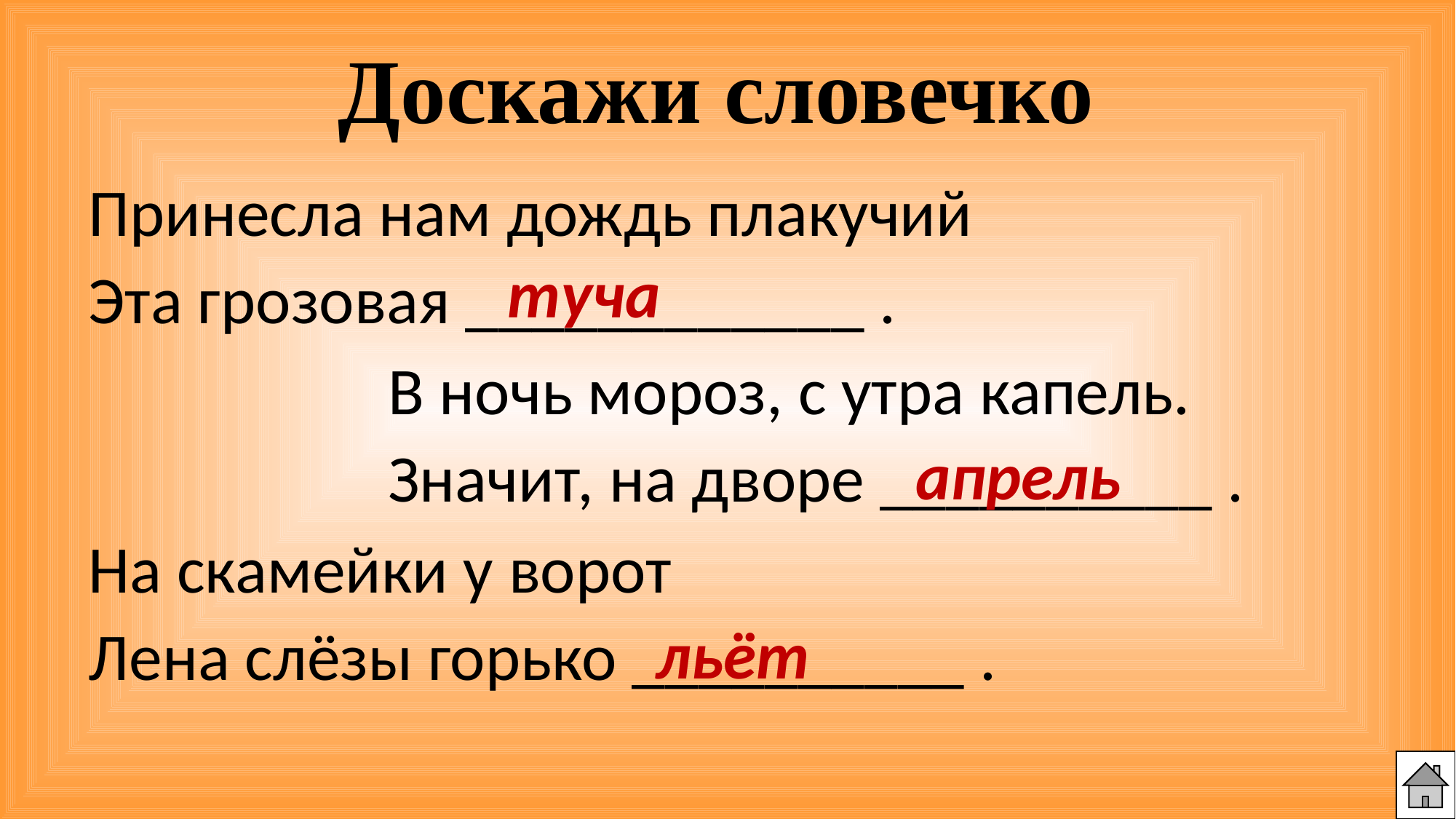

# Доскажи словечко
Принесла нам дождь плакучий
Эта грозовая ____________ .
туча
В ночь мороз, с утра капель.
Значит, на дворе __________ .
апрель
На скамейки у ворот
Лена слёзы горько __________ .
льёт